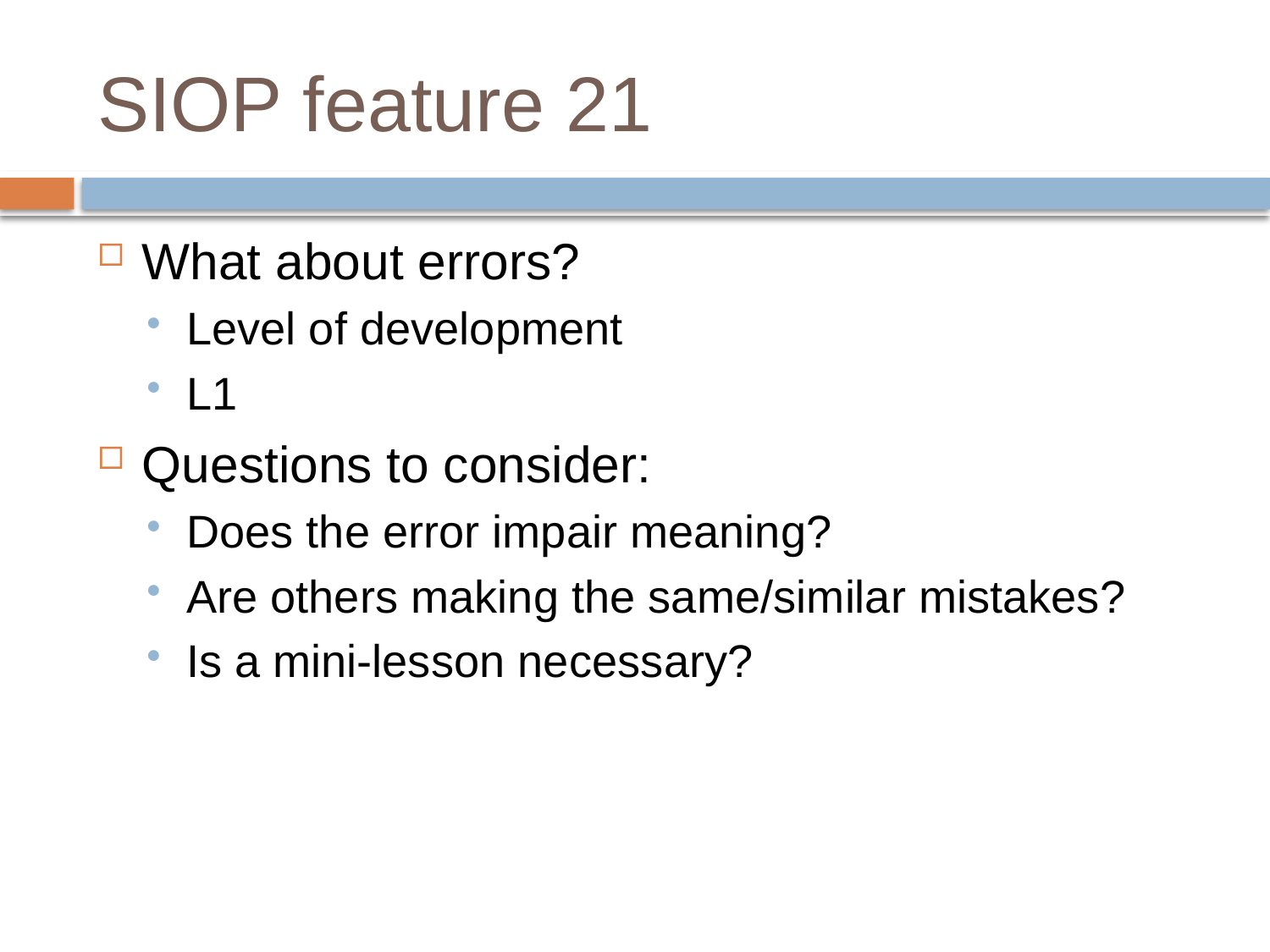

# SIOP feature 21
What about errors?
Level of development
L1
Questions to consider:
Does the error impair meaning?
Are others making the same/similar mistakes?
Is a mini-lesson necessary?